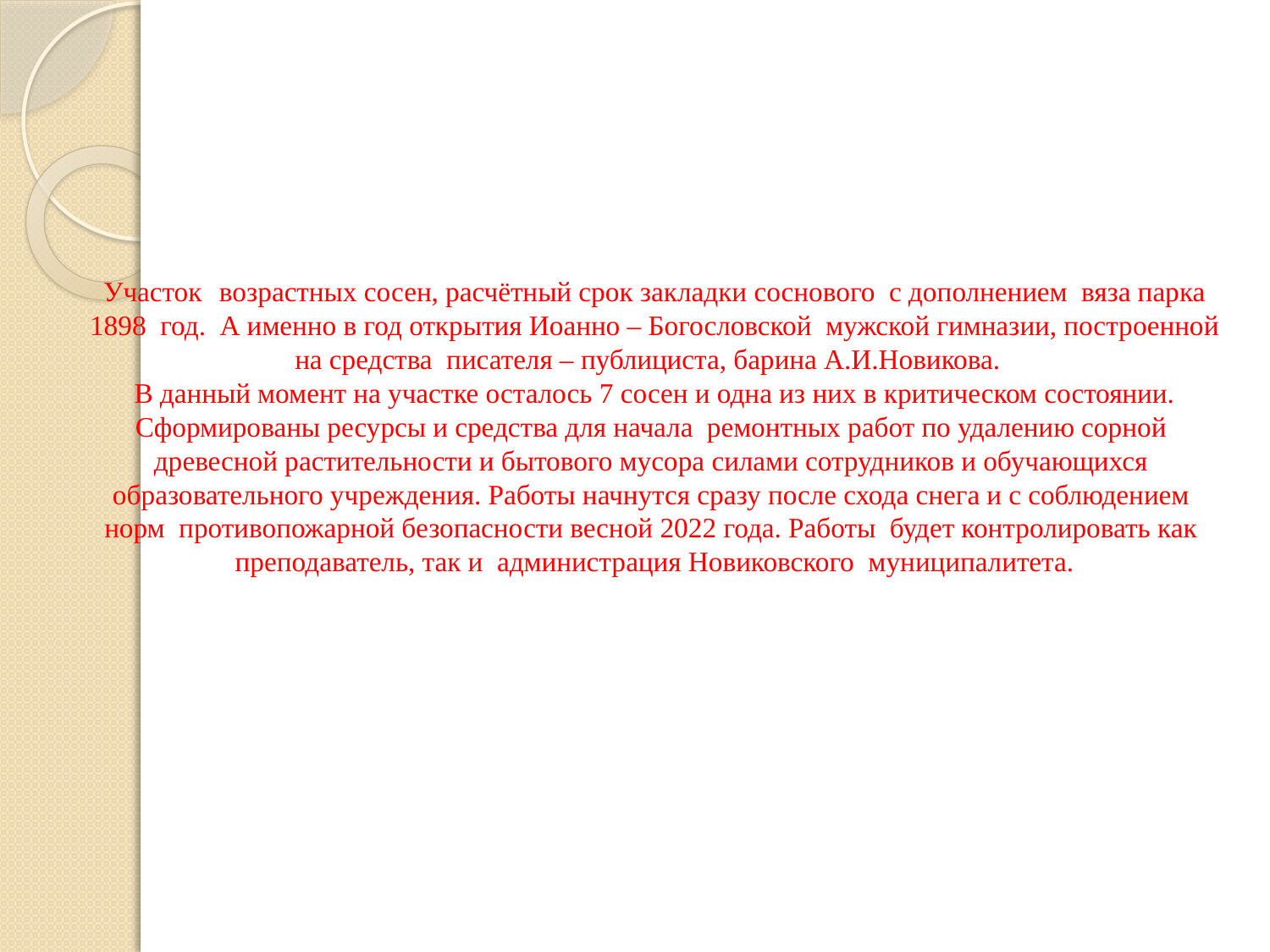

# Участок  возрастных сосен, расчётный срок закладки соснового  с дополнением  вяза парка 1898  год.  А именно в год открытия Иоанно – Богословской  мужской гимназии, построенной на средства  писателя – публициста, барина А.И.Новикова. В данный момент на участке осталось 7 сосен и одна из них в критическом состоянии. Сформированы ресурсы и средства для начала  ремонтных работ по удалению сорной  древесной растительности и бытового мусора силами сотрудников и обучающихся  образовательного учреждения. Работы начнутся сразу после схода снега и с соблюдением  норм  противопожарной безопасности весной 2022 года. Работы  будет контролировать как  преподаватель, так и  администрация Новиковского  муниципалитета.